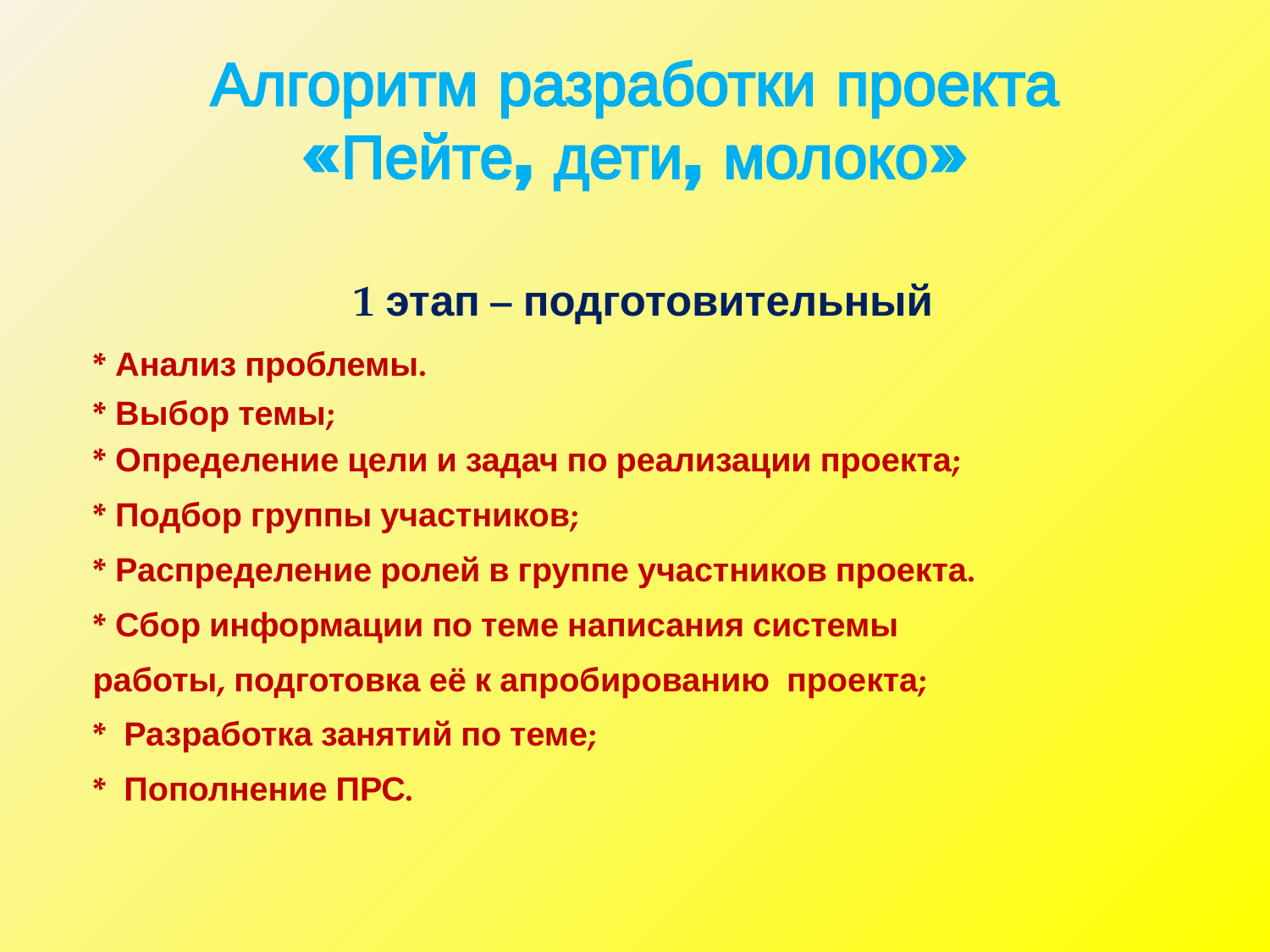

# Алгоритм разработки проекта «Пейте, дети, молоко»

1 этап – подготовительный
* Анализ проблемы.
* Выбор темы;
* Определение цели и задач по реализации проекта;
* Подбор группы участников;
* Распределение ролей в группе участников проекта.
* Сбор информации по теме написания системы
работы, подготовка её к апробированию  проекта;
*  Разработка занятий по теме;
*  Пополнение ПРС.